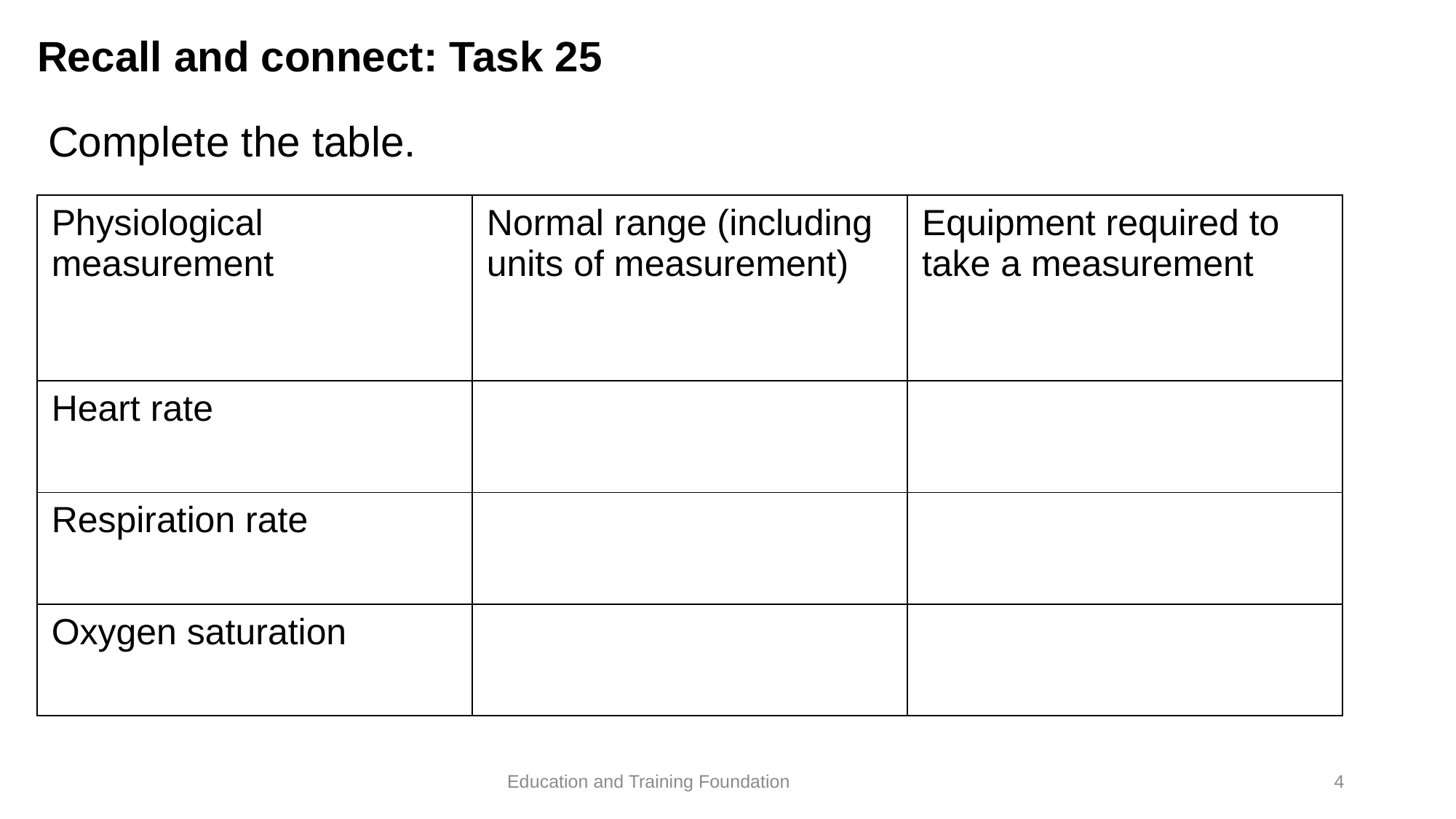

# Recall and connect: Task 25
Complete the table.

| Physiological measurement | Normal range (including units of measurement) | Equipment required to take a measurement |
| --- | --- | --- |
| Heart rate |  |  |
| Respiration rate |  |  |
| Oxygen saturation |  |  |
4
Education and Training Foundation